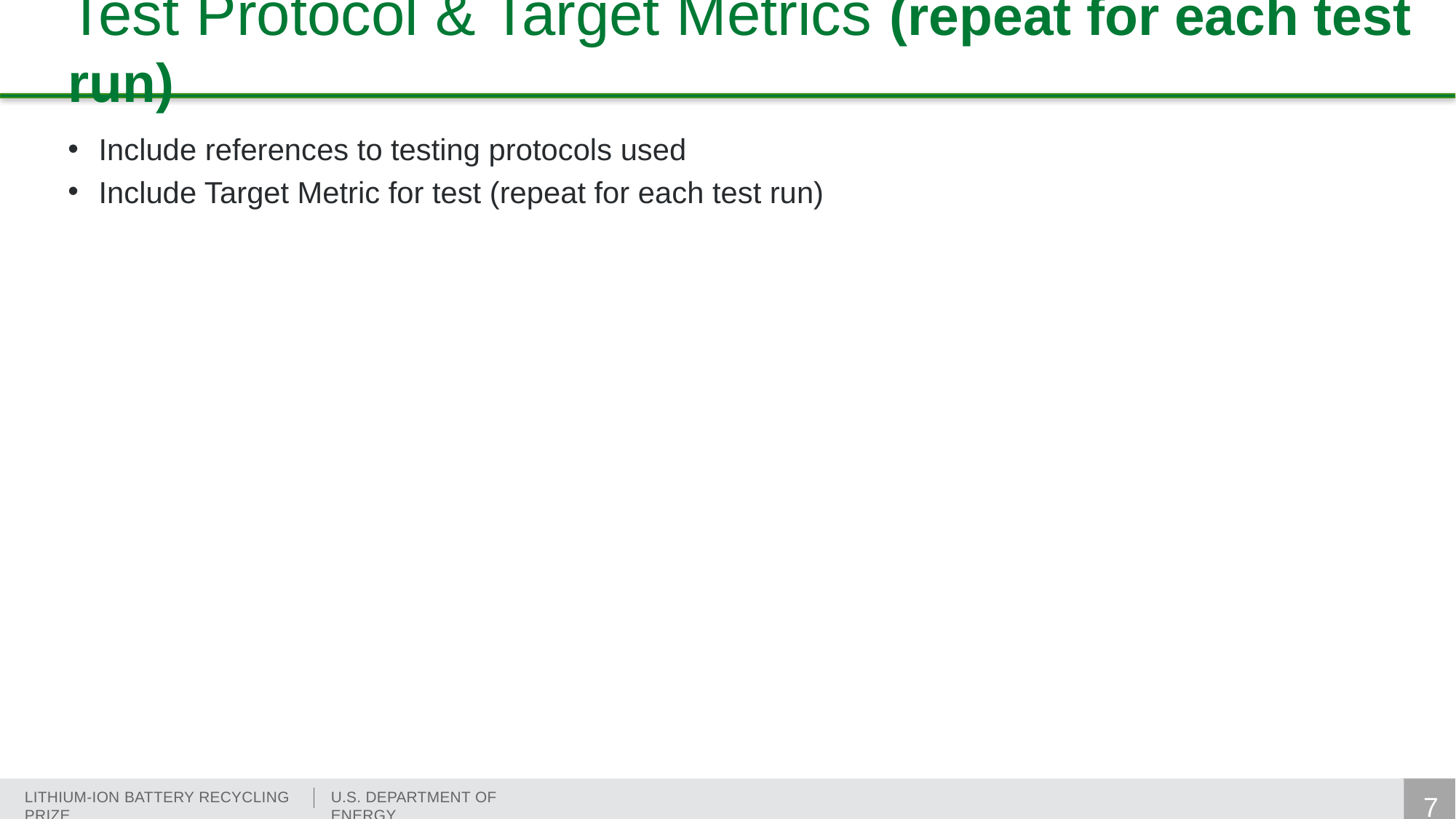

# Test Protocol & Target Metrics (repeat for each test run)
Include references to testing protocols used
Include Target Metric for test (repeat for each test run)

7